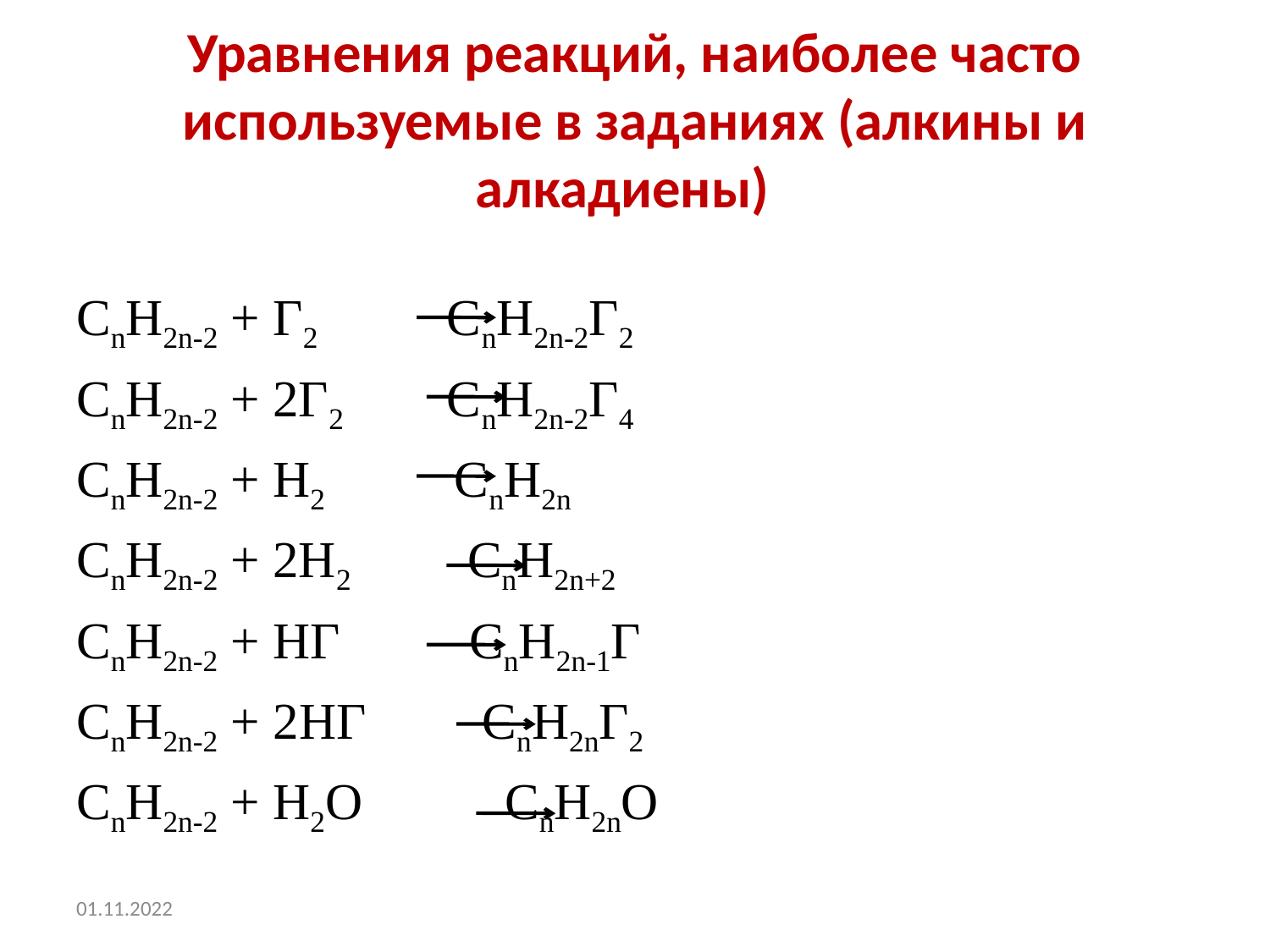

# Уравнения реакций, наиболее часто используемые в заданиях (алкины и алкадиены)
CnH2n-2 + Г2          CnH2n-2Г2
CnH2n-2 + 2Г2        CnH2n-2Г4
CnH2n-2 + H2          CnH2n
CnH2n-2 + 2H2         CnH2n+2
CnH2n-2 + HГ          CnH2n-1Г
CnH2n-2 + 2HГ         CnH2nГ2
CnH2n-2 + H2O           CnH2nO

01.11.2022